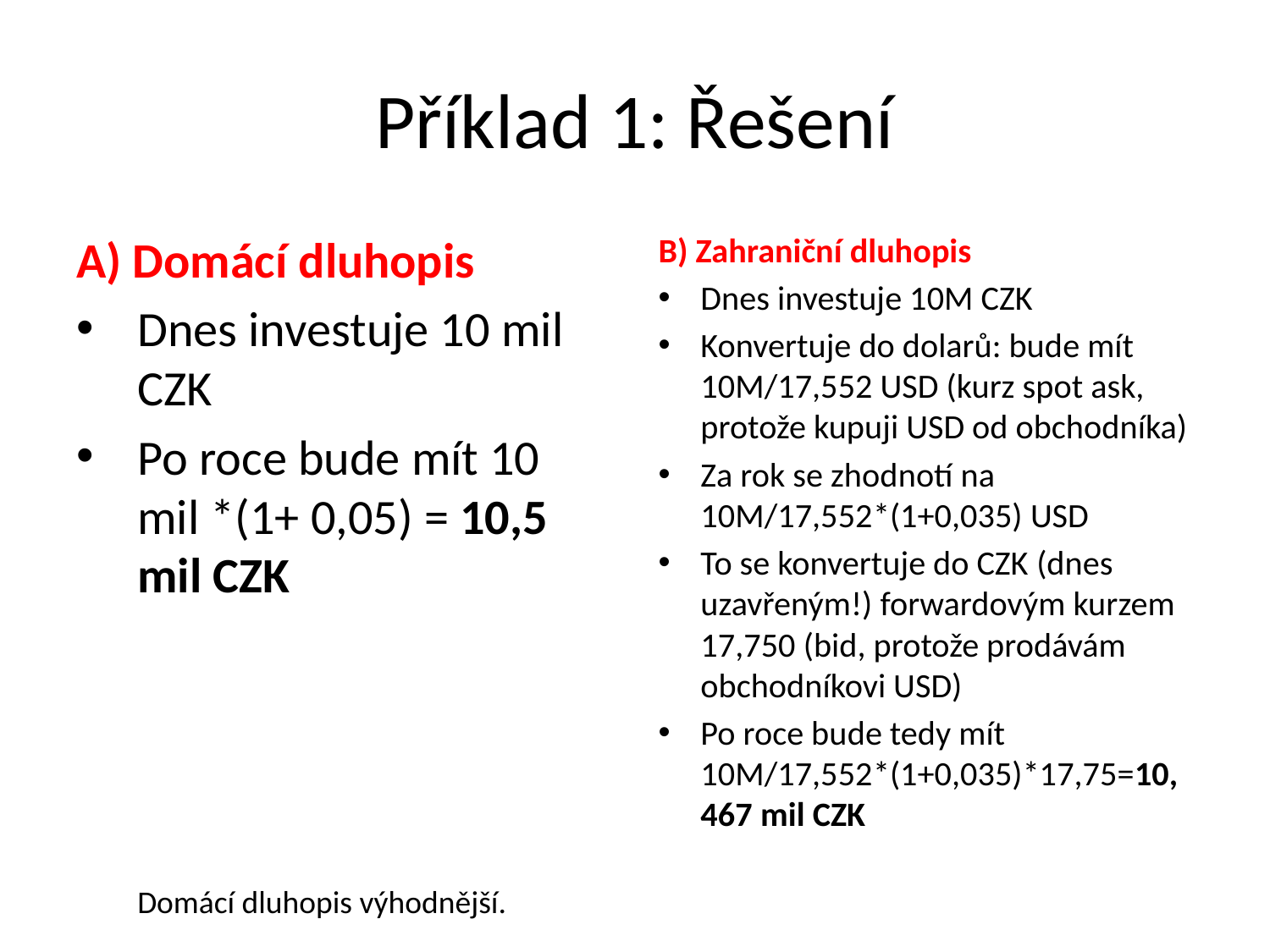

# Příklad 1: Řešení
A) Domácí dluhopis
Dnes investuje 10 mil CZK
Po roce bude mít 10 mil *(1+ 0,05) = 10,5 mil CZK

B) Zahraniční dluhopis
Dnes investuje 10M CZK
Konvertuje do dolarů: bude mít 10M/17,552 USD (kurz spot ask, protože kupuji USD od obchodníka)
Za rok se zhodnotí na 10M/17,552*(1+0,035) USD
To se konvertuje do CZK (dnes uzavřeným!) forwardovým kurzem 17,750 (bid, protože prodávám obchodníkovi USD)
Po roce bude tedy mít 10M/17,552*(1+0,035)*17,75=10,467 mil CZK
Domácí dluhopis výhodnější.